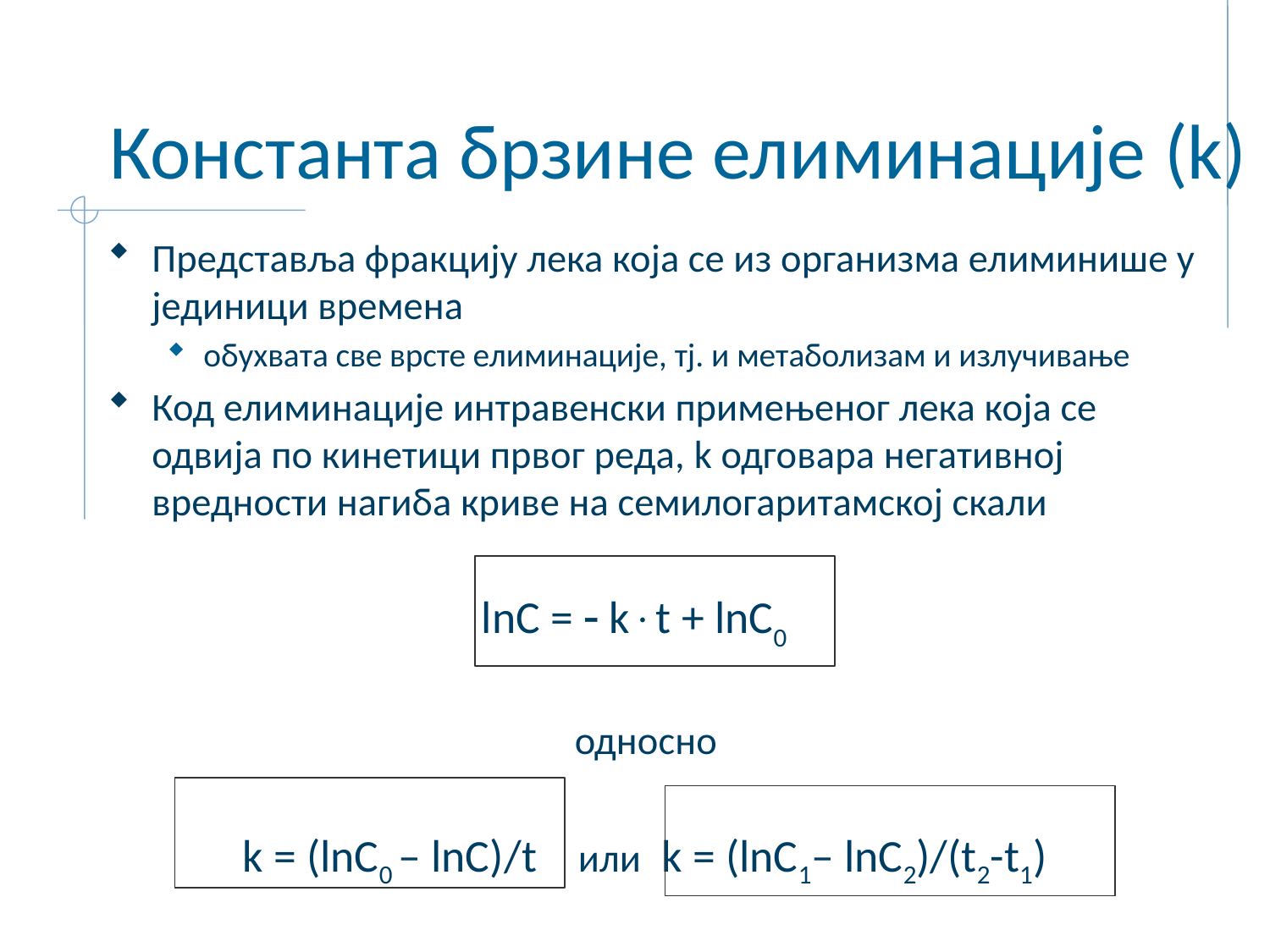

# Константа брзине елиминације (k)
Представља фракцију лека која се из организма елиминише у јединици времена
обухвата све врсте елиминације, тј. и метаболизам и излучивање
Код елиминације интравенски примењеног лека која се одвија по кинетици првог реда, k одговара негативној вредности нагиба криве на семилогаритамској скали

lnC = − k⋅t + lnC0

односно

k = (lnC0 – lnC)/t    или  k = (lnC1– lnC2)/(t2-t1)